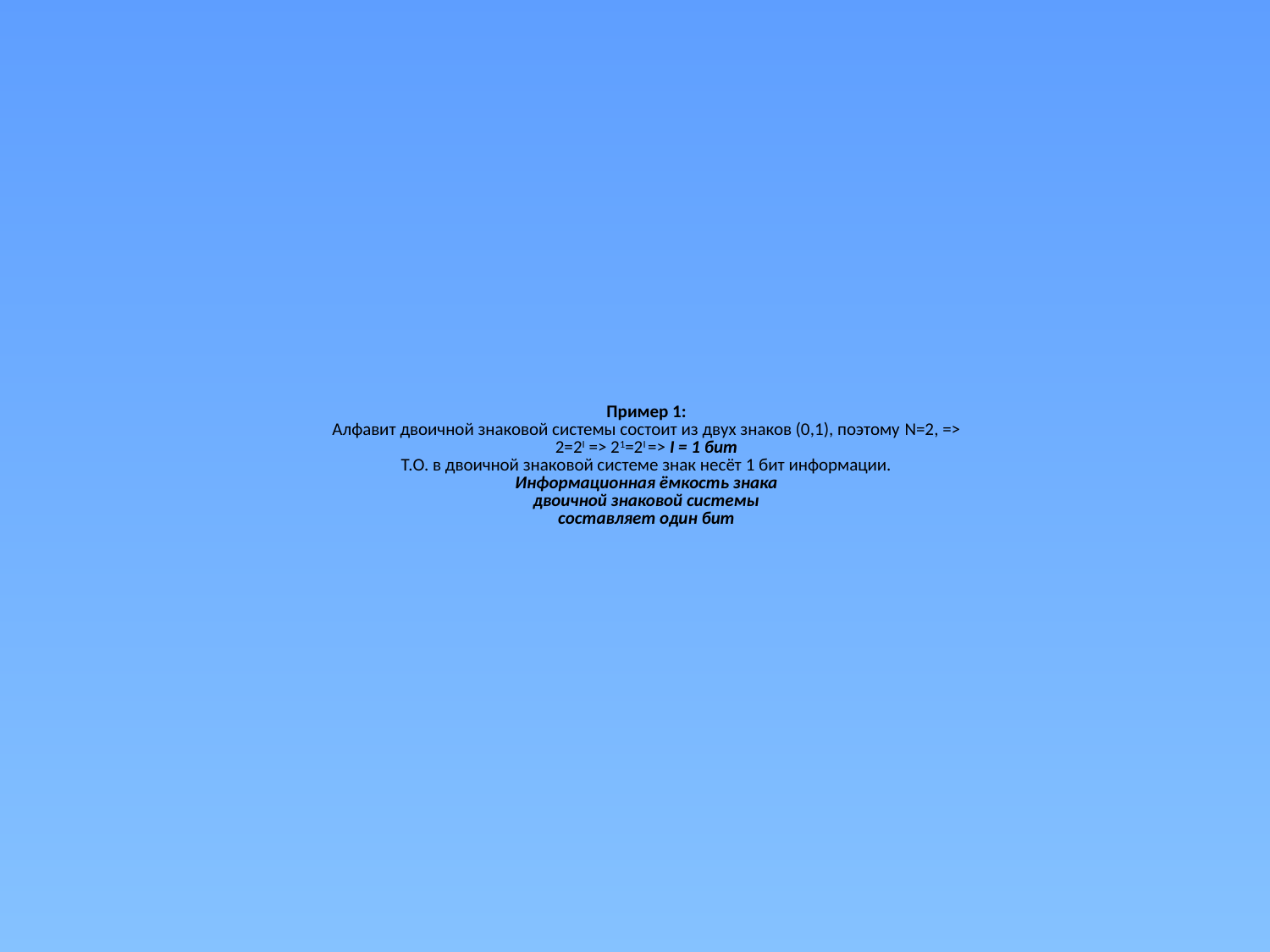

# Пример 1: Алфавит двоичной знаковой системы состоит из двух знаков (0,1), поэтому N=2, => 2=2I => 21=2I => I = 1 бит Т.О. в двоичной знаковой системе знак несёт 1 бит информации. Информационная ёмкость знака двоичной знаковой системы составляет один бит